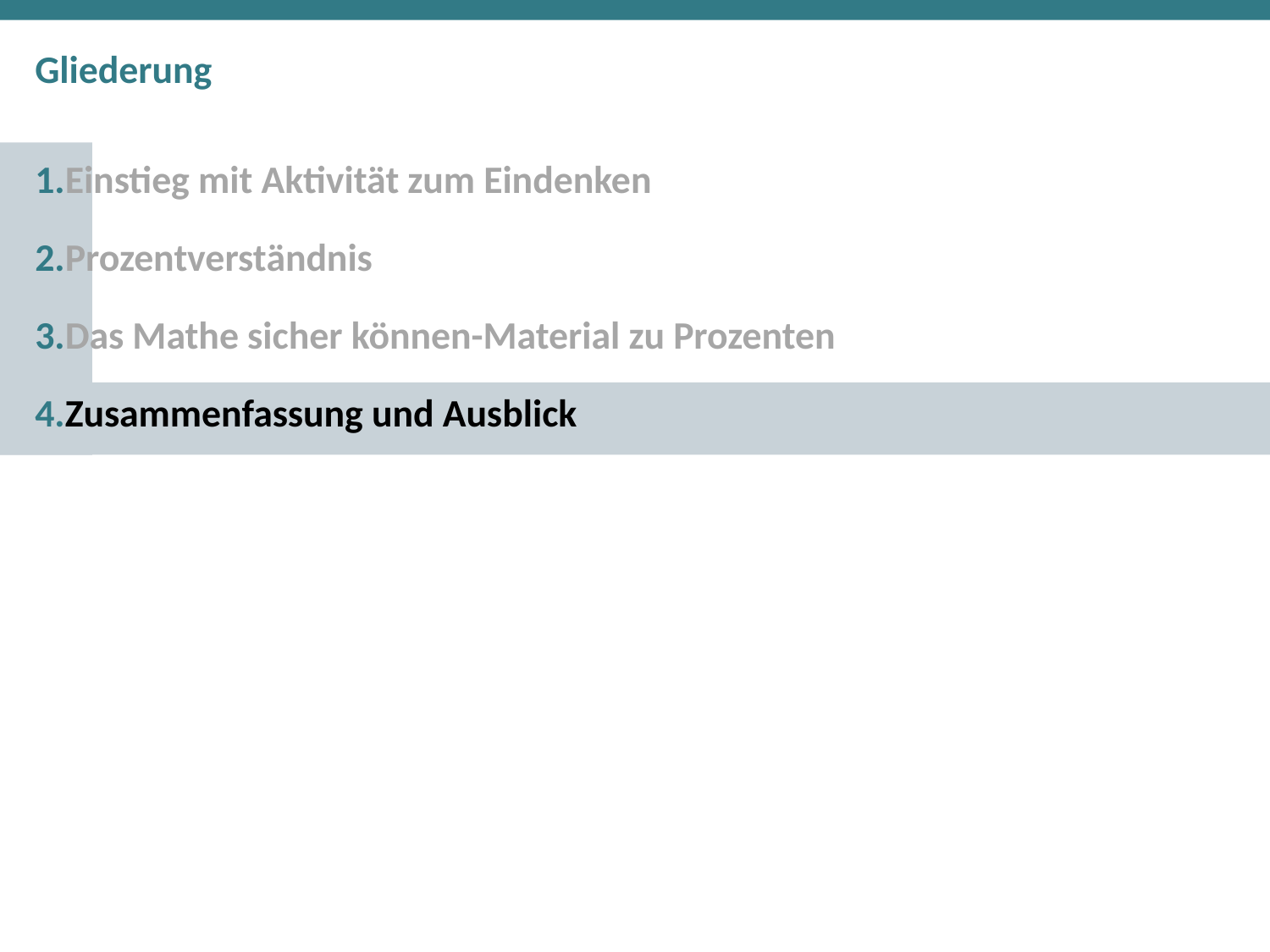

Einstieg mit Aktivität zum Eindenken
Prozentverständnis
Das Mathe sicher können-Material zu Prozenten
Zusammenfassung und Ausblick